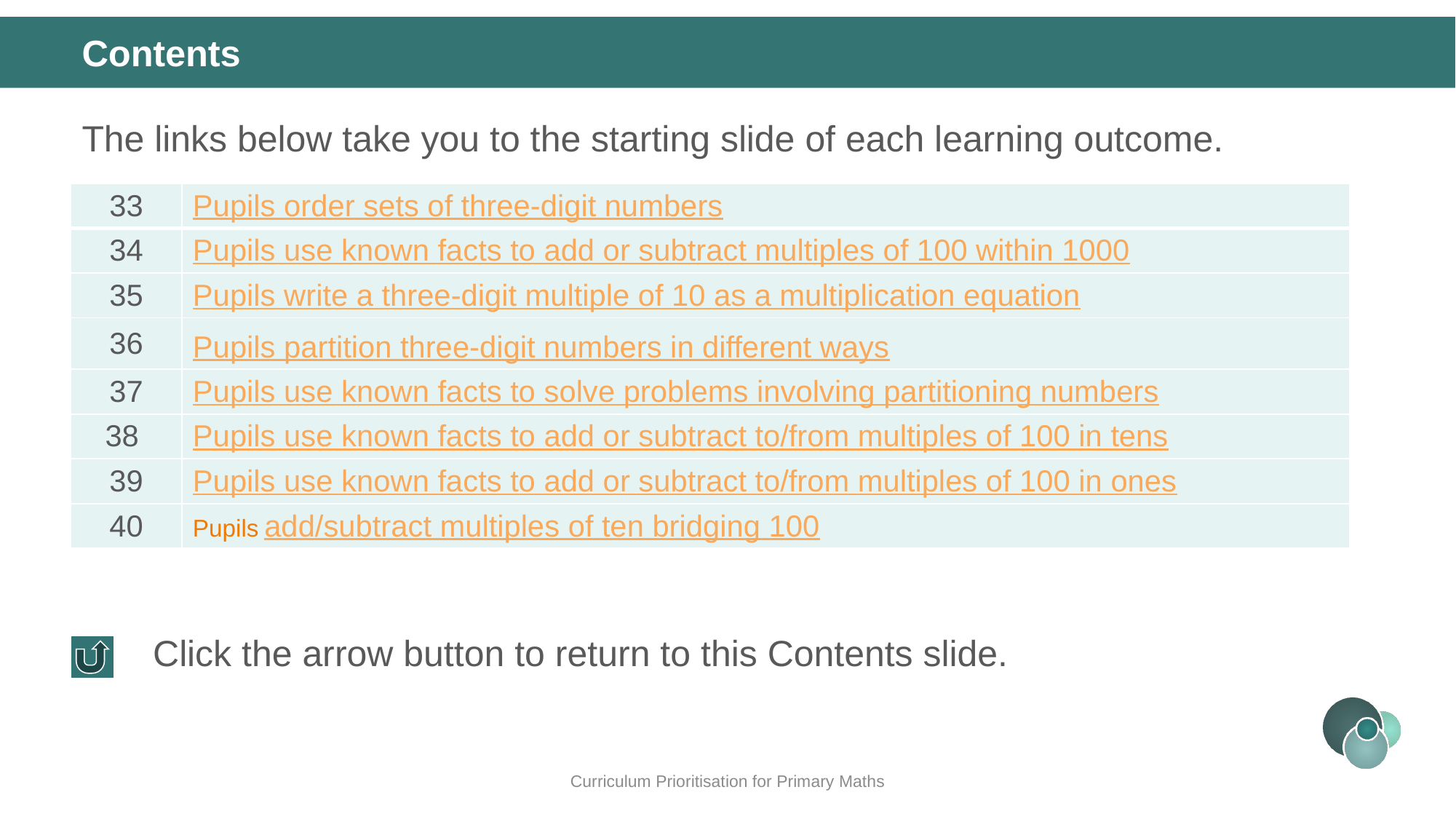

Contents
The links below take you to the starting slide of each learning outcome.
| 33 | Pupils order sets of three-digit numbers |
| --- | --- |
| 34 | Pupils use known facts to add or subtract multiples of 100 within 1000 |
| 35 | Pupils write a three-digit multiple of 10 as a multiplication equation |
| 36 | Pupils partition three-digit numbers in different ways |
| 37 | Pupils use known facts to solve problems involving partitioning numbers |
| 38 | Pupils use known facts to add or subtract to/from multiples of 100 in tens |
| 39 | Pupils use known facts to add or subtract to/from multiples of 100 in ones |
| 40 | Pupils add/subtract multiples of ten bridging 100 |
Click the arrow button to return to this Contents slide.

Curriculum Prioritisation for Primary Maths